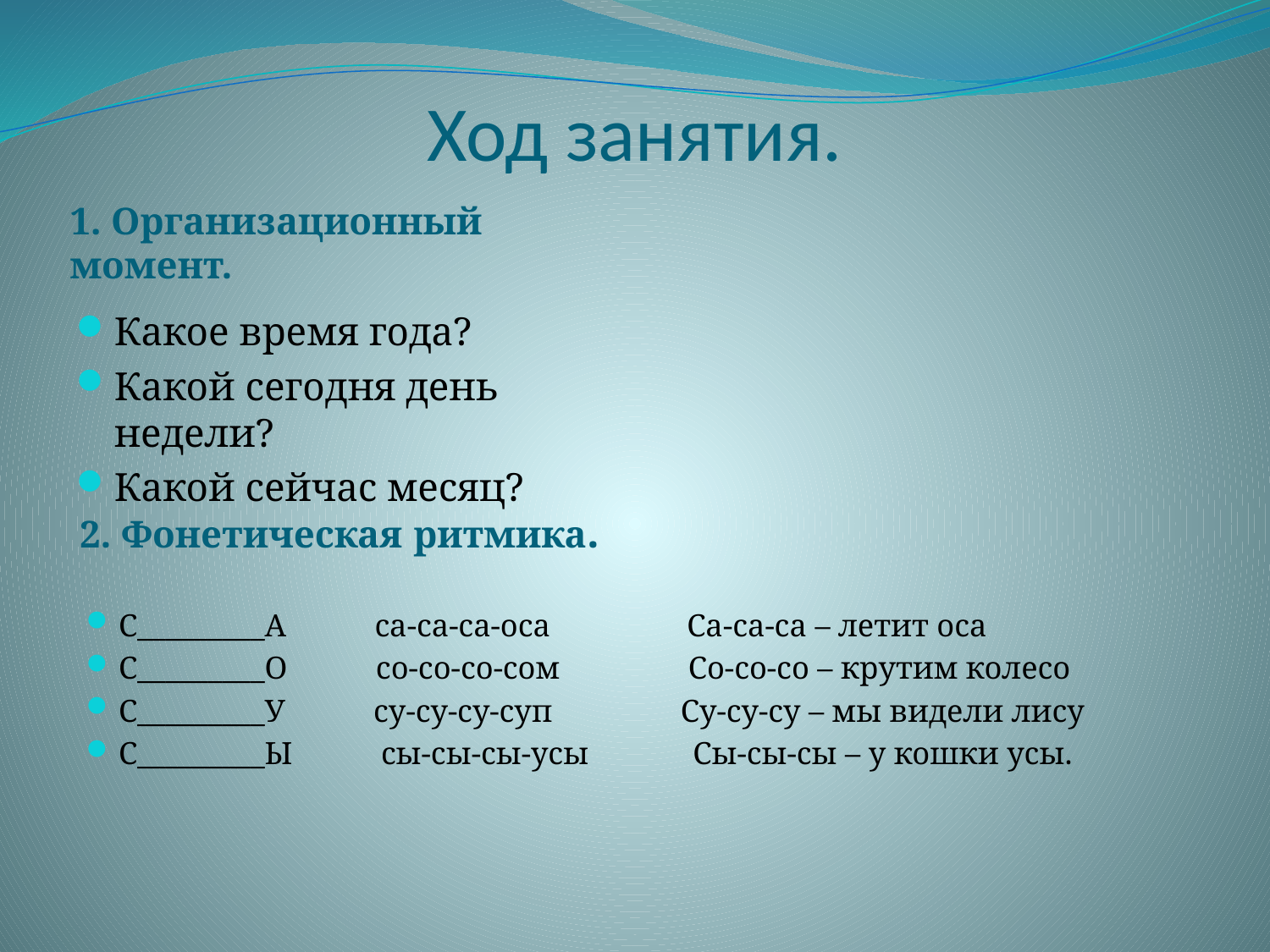

# Ход занятия.
1. Организационный момент.
Какое время года?
Какой сегодня день недели?
Какой сейчас месяц?

2. Фонетическая ритмика.
С_________А           са-са-са-оса                 Са-са-са – летит оса
С_________О           со-со-со-сом                Со-со-со – крутим колесо
С_________У           су-су-су-суп                Су-су-су – мы видели лису
С_________Ы           сы-сы-сы-усы             Сы-сы-сы – у кошки усы.